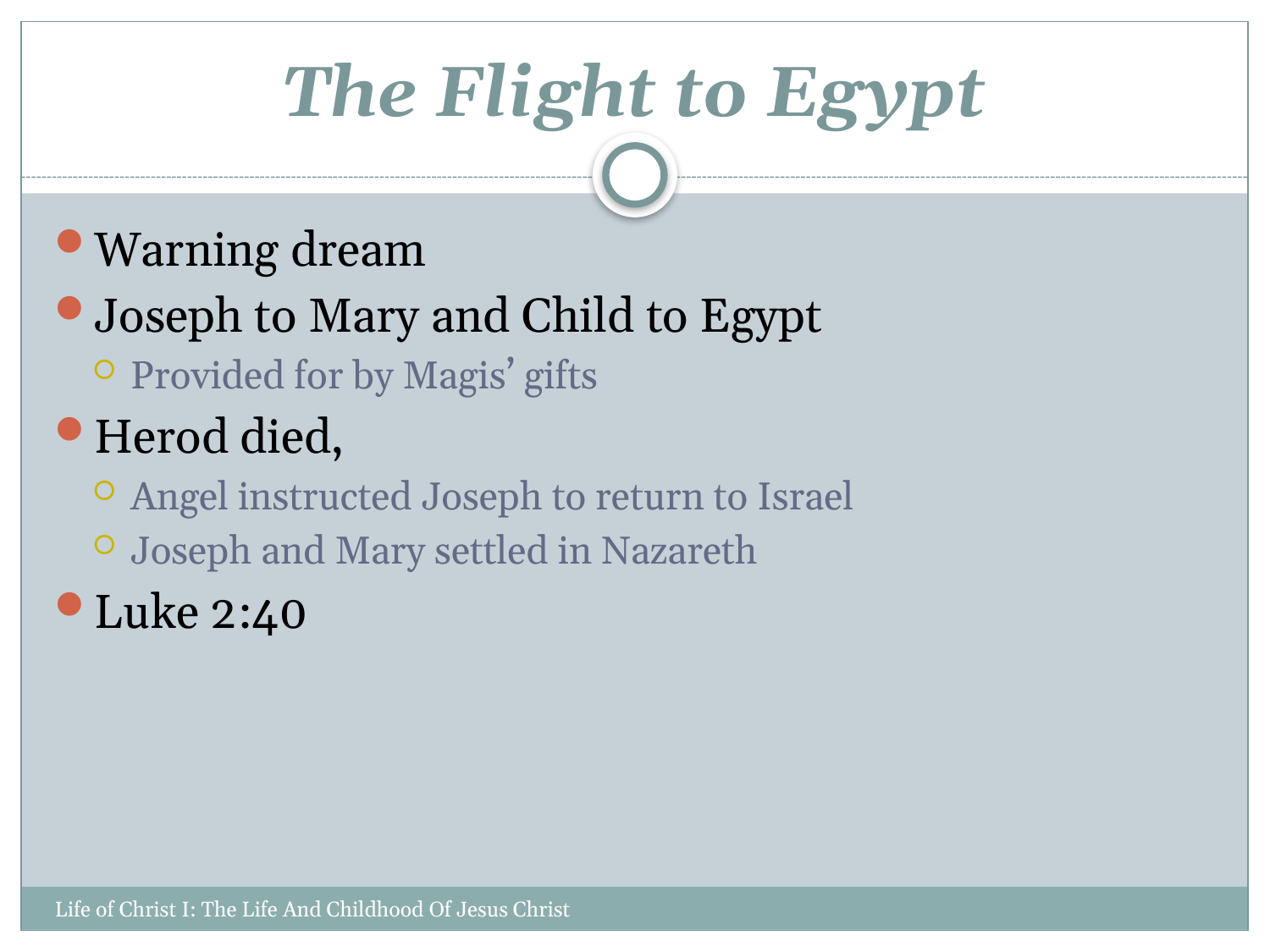

# The Flight to Egypt
Warning dream
Joseph to Mary and Child to Egypt
Provided for by Magis’ gifts
Herod died,
Angel instructed Joseph to return to Israel
Joseph and Mary settled in Nazareth
Luke 2:40
Life of Christ I: The Life And Childhood Of Jesus Christ